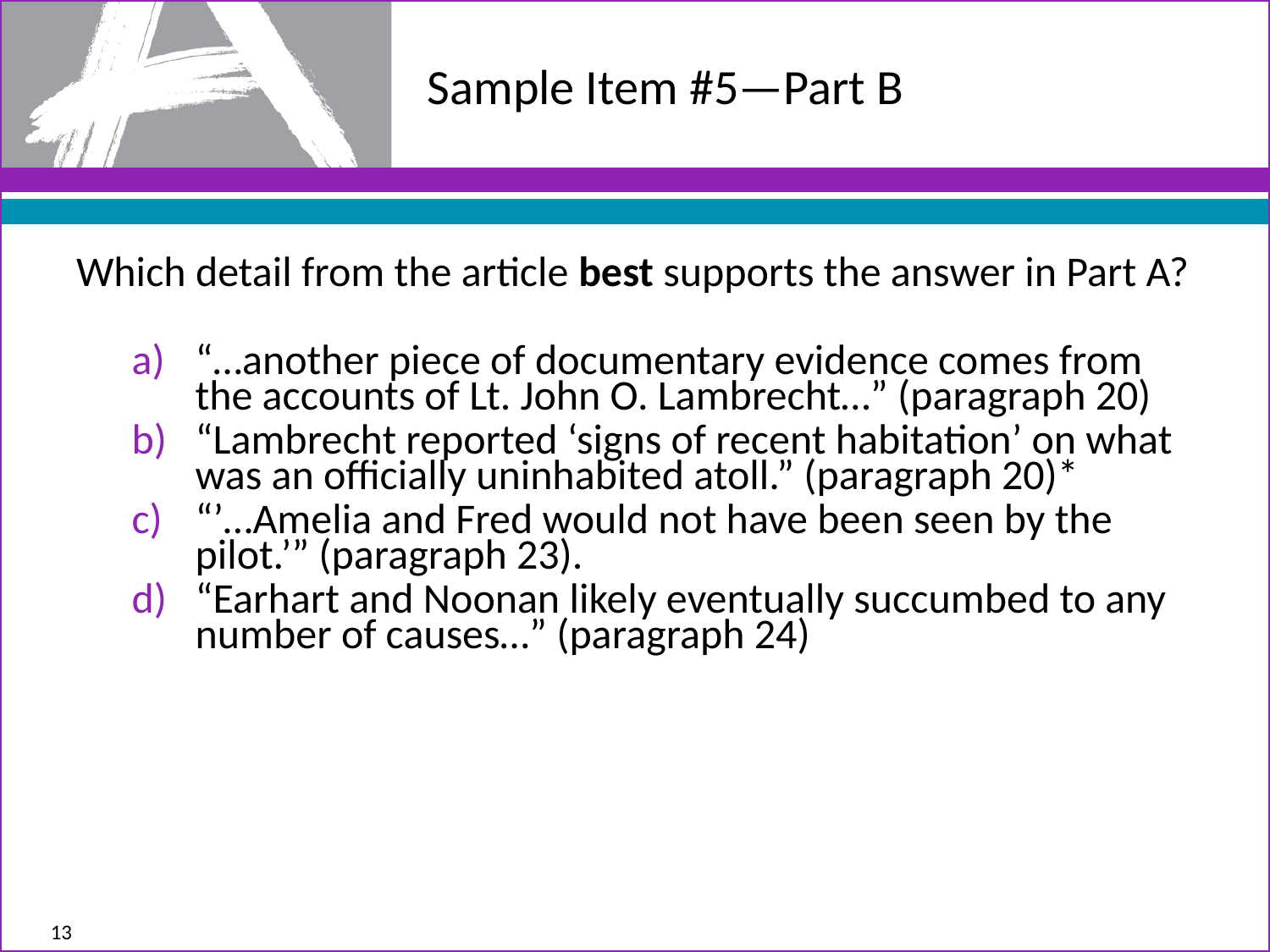

# Sample Item #5—Part B

Which detail from the article best supports the answer in Part A?

“…another piece of documentary evidence comes from the accounts of Lt. John O. Lambrecht…” (paragraph 20)
“Lambrecht reported ‘signs of recent habitation’ on what was an officially uninhabited atoll.” (paragraph 20)*
“’…Amelia and Fred would not have been seen by the pilot.’” (paragraph 23).
“Earhart and Noonan likely eventually succumbed to any number of causes…” (paragraph 24)

13